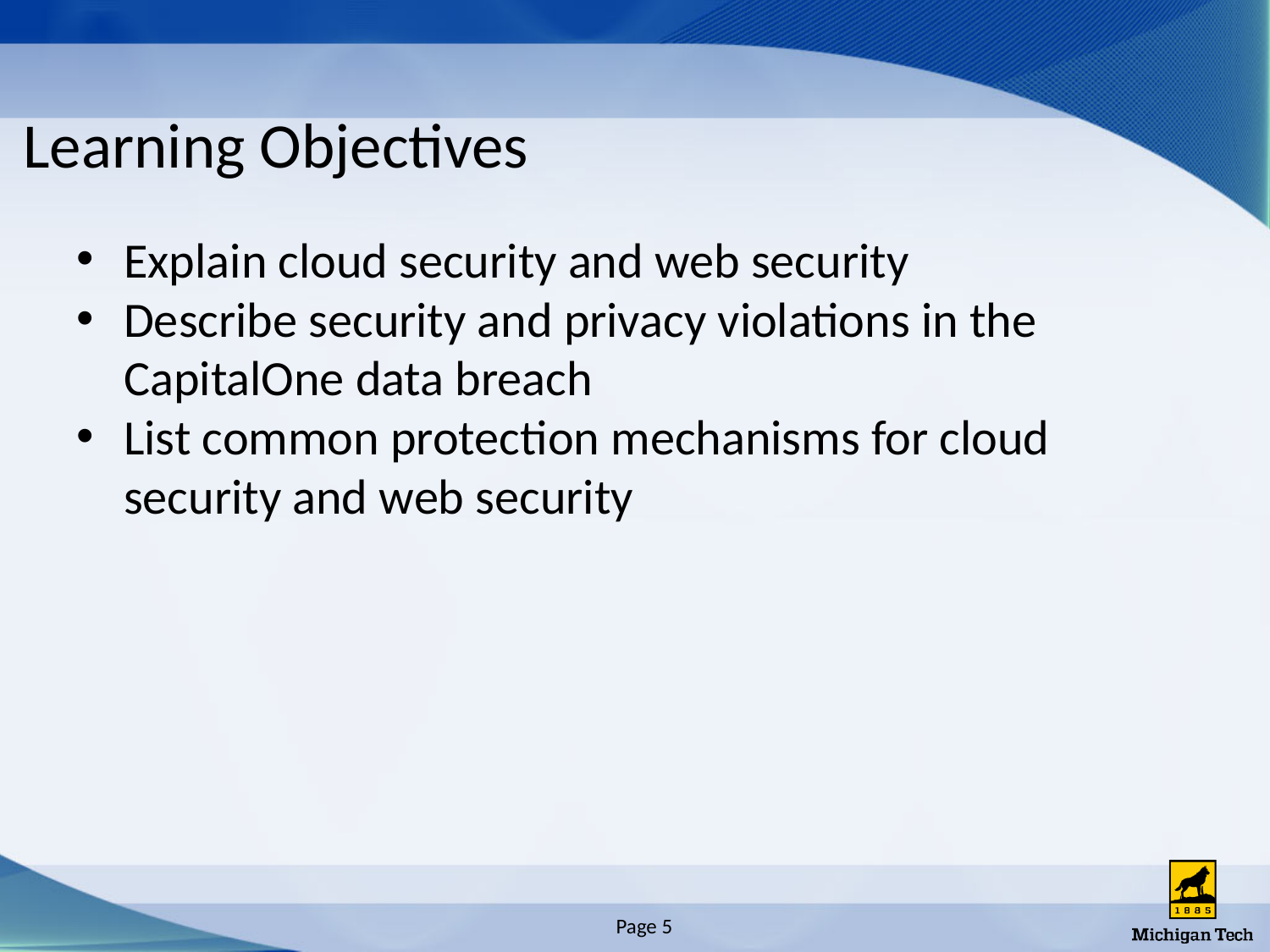

# Learning Objectives
Explain cloud security and web security
Describe security and privacy violations in the CapitalOne data breach
List common protection mechanisms for cloud security and web security